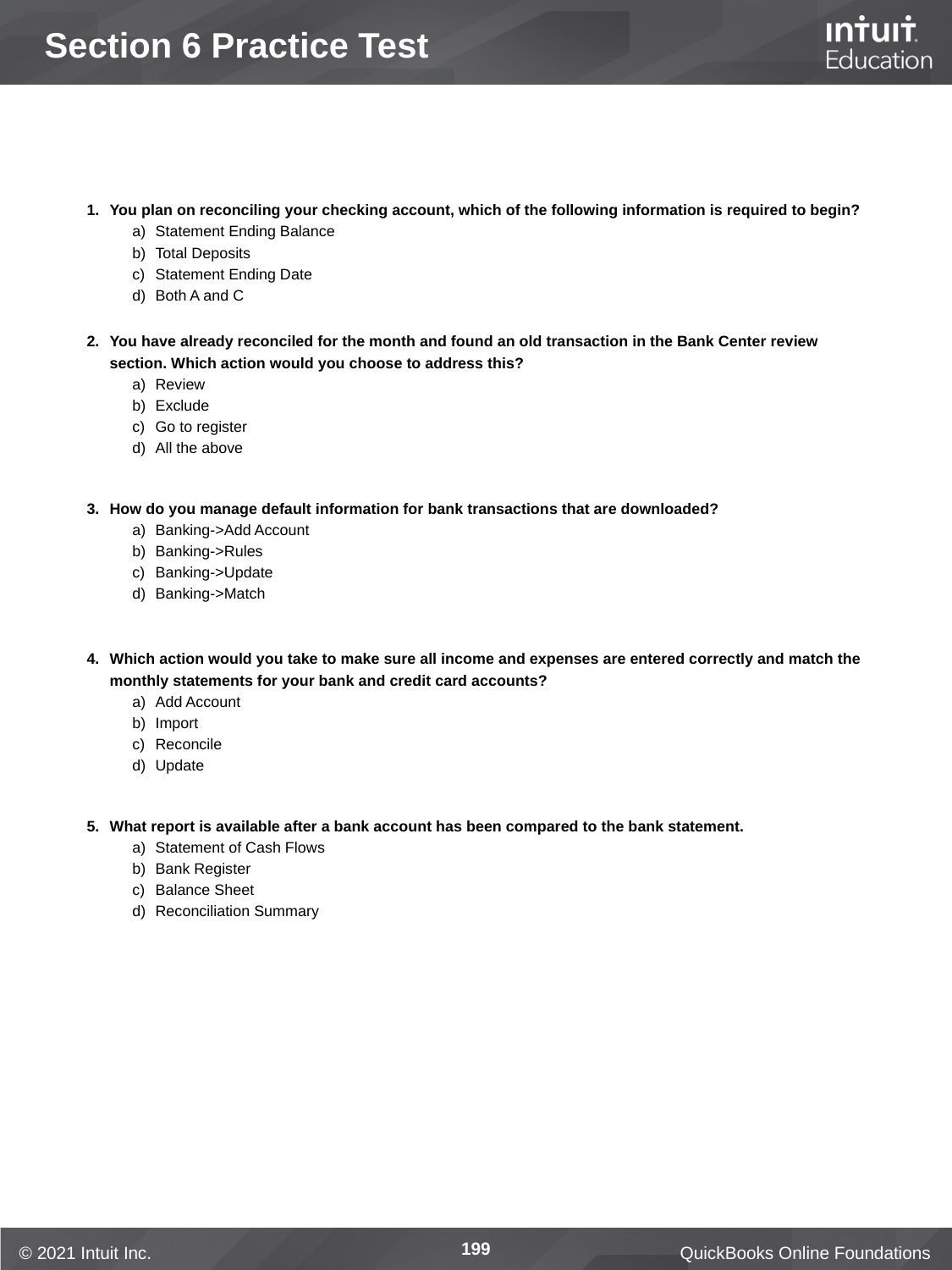

# Section 6 Practice Test

You plan on reconciling your checking account, which of the following information is required to begin?
Statement Ending Balance
Total Deposits
Statement Ending Date
Both A and C

You have already reconciled for the month and found an old transaction in the Bank Center review section. Which action would you choose to address this?
Review
Exclude
Go to register
All the above

How do you manage default information for bank transactions that are downloaded?
Banking->Add Account
Banking->Rules
Banking->Update
Banking->Match

Which action would you take to make sure all income and expenses are entered correctly and match the monthly statements for your bank and credit card accounts?
Add Account
Import
Reconcile
Update

What report is available after a bank account has been compared to the bank statement.
Statement of Cash Flows
Bank Register
Balance Sheet
Reconciliation Summary

199